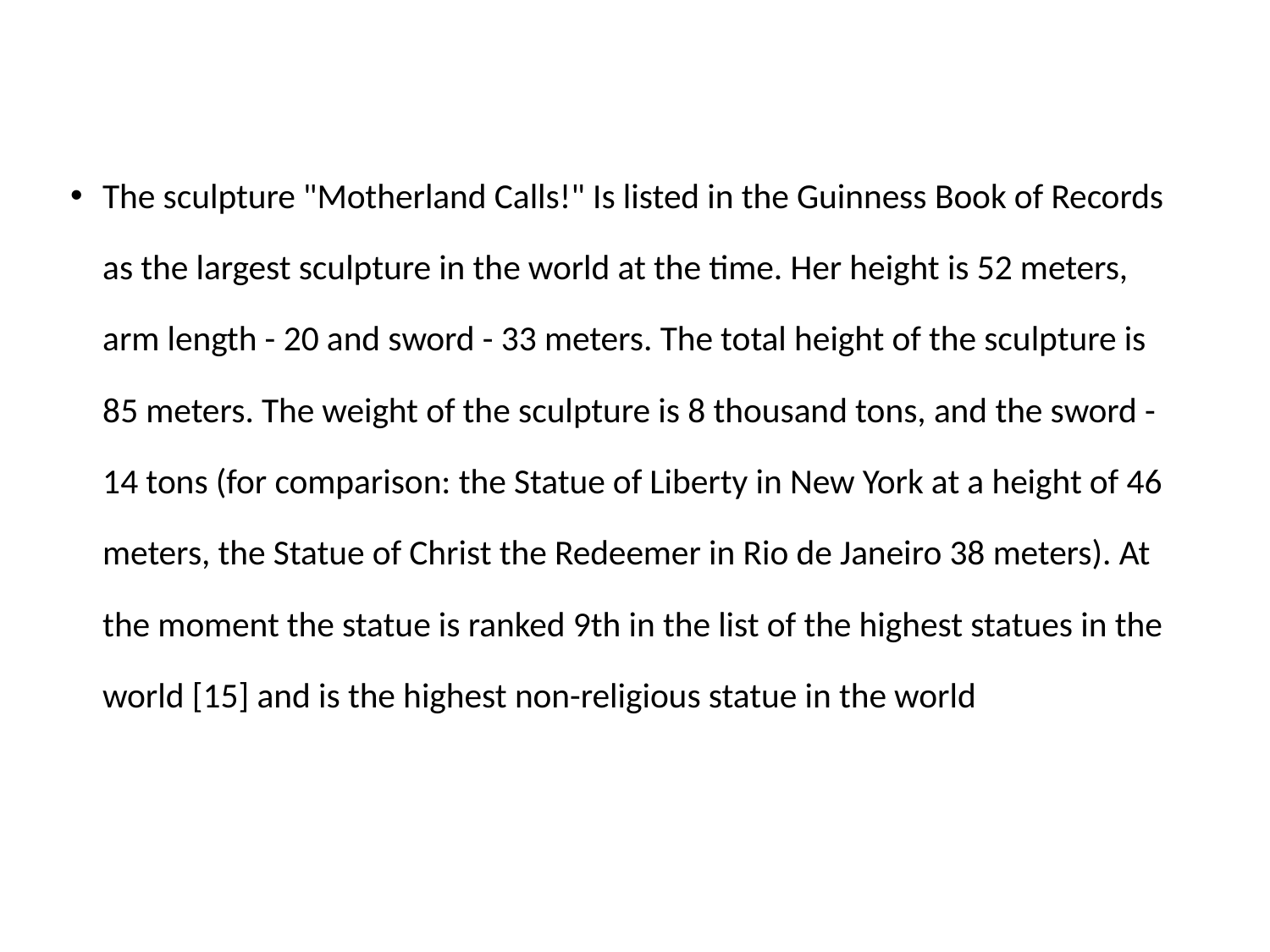

The sculpture "Motherland Calls!" Is listed in the Guinness Book of Records as the largest sculpture in the world at the time. Her height is 52 meters, arm length - 20 and sword - 33 meters. The total height of the sculpture is 85 meters. The weight of the sculpture is 8 thousand tons, and the sword - 14 tons (for comparison: the Statue of Liberty in New York at a height of 46 meters, the Statue of Christ the Redeemer in Rio de Janeiro 38 meters). At the moment the statue is ranked 9th in the list of the highest statues in the world [15] and is the highest non-religious statue in the world